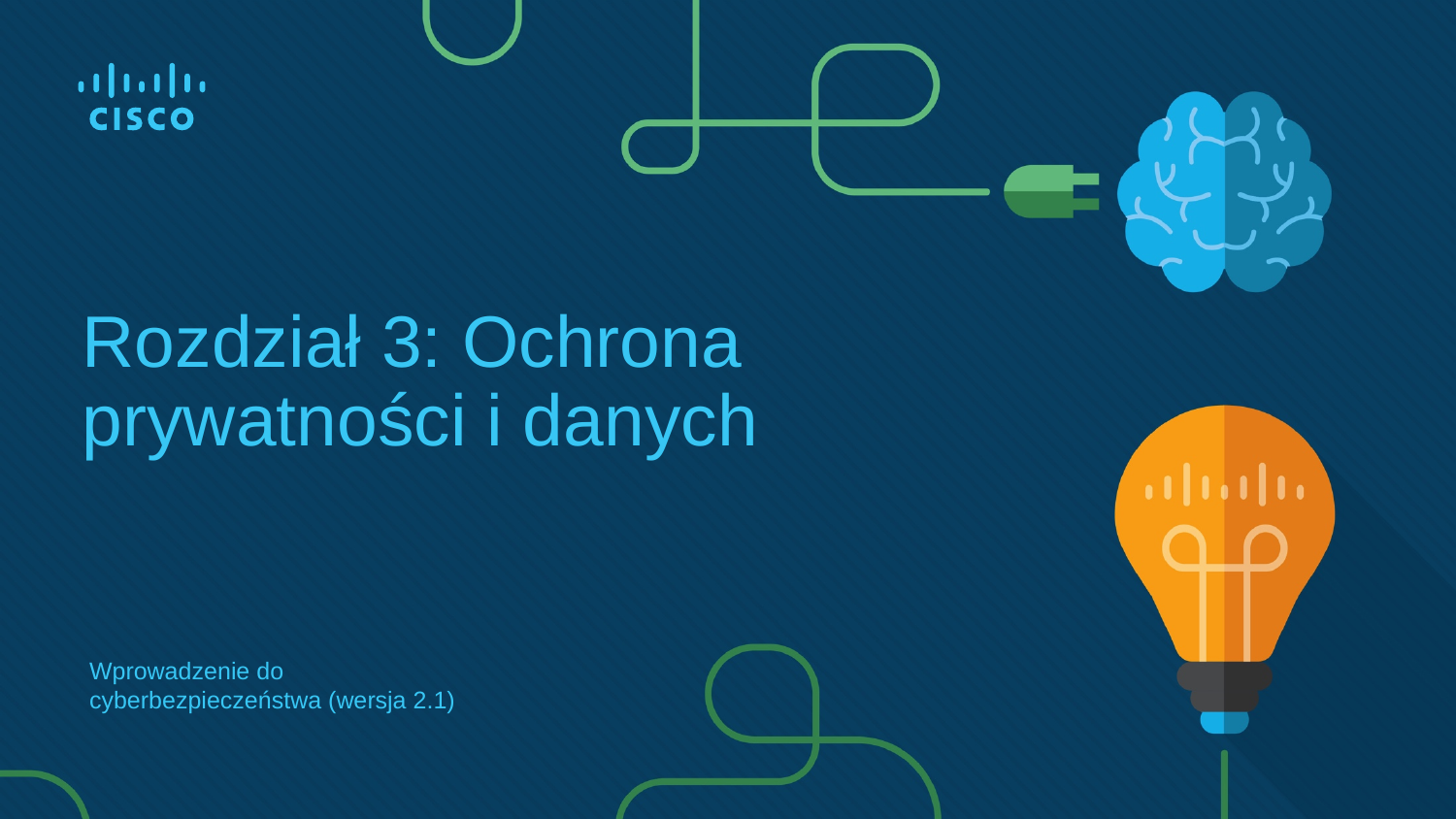

# Rozdział 3: Ochrona prywatności i danych

Wprowadzenie do cyberbezpieczeństwa (wersja 2.1)